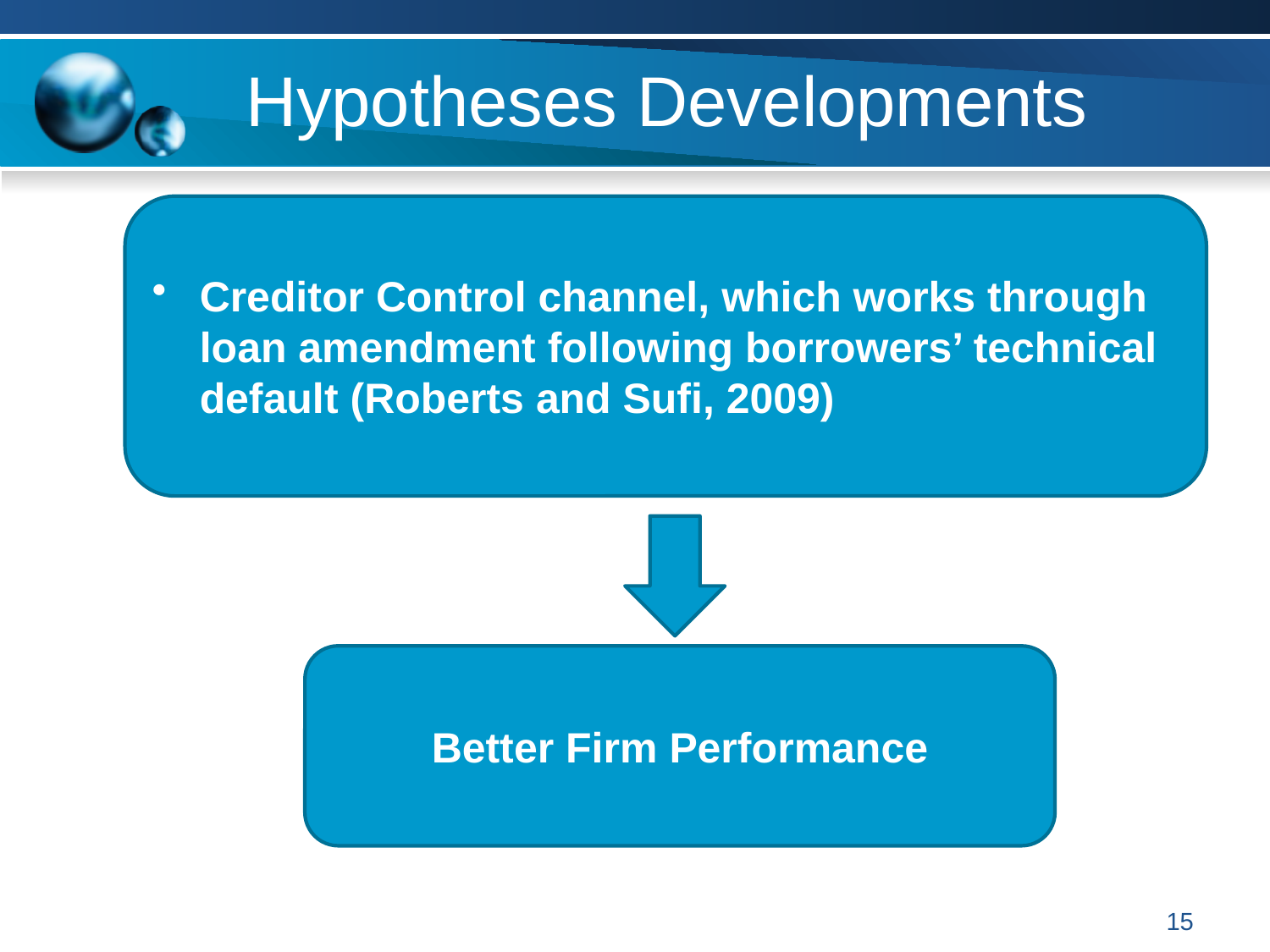

# Hypotheses Developments
Creditor Control channel, which works through loan amendment following borrowers’ technical default (Roberts and Sufi, 2009)

Better Firm Performance
15